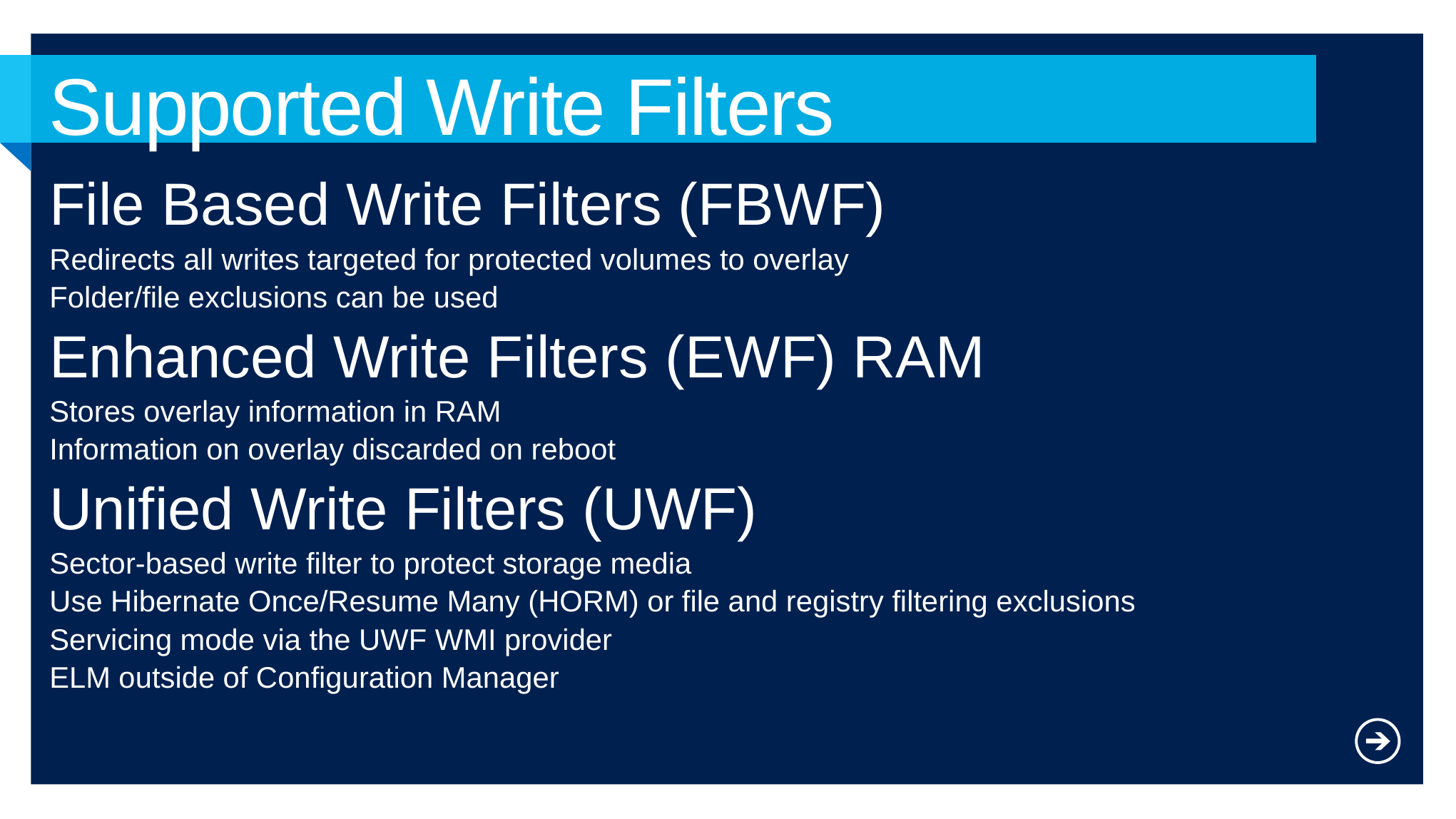

# Supported Write Filters
File Based Write Filters (FBWF)
Redirects all writes targeted for protected volumes to overlay
Folder/file exclusions can be used
Enhanced Write Filters (EWF) RAM
Stores overlay information in RAM
Information on overlay discarded on reboot
Unified Write Filters (UWF)
Sector-based write filter to protect storage media
Use Hibernate Once/Resume Many (HORM) or file and registry filtering exclusions
Servicing mode via the UWF WMI provider
ELM outside of Configuration Manager